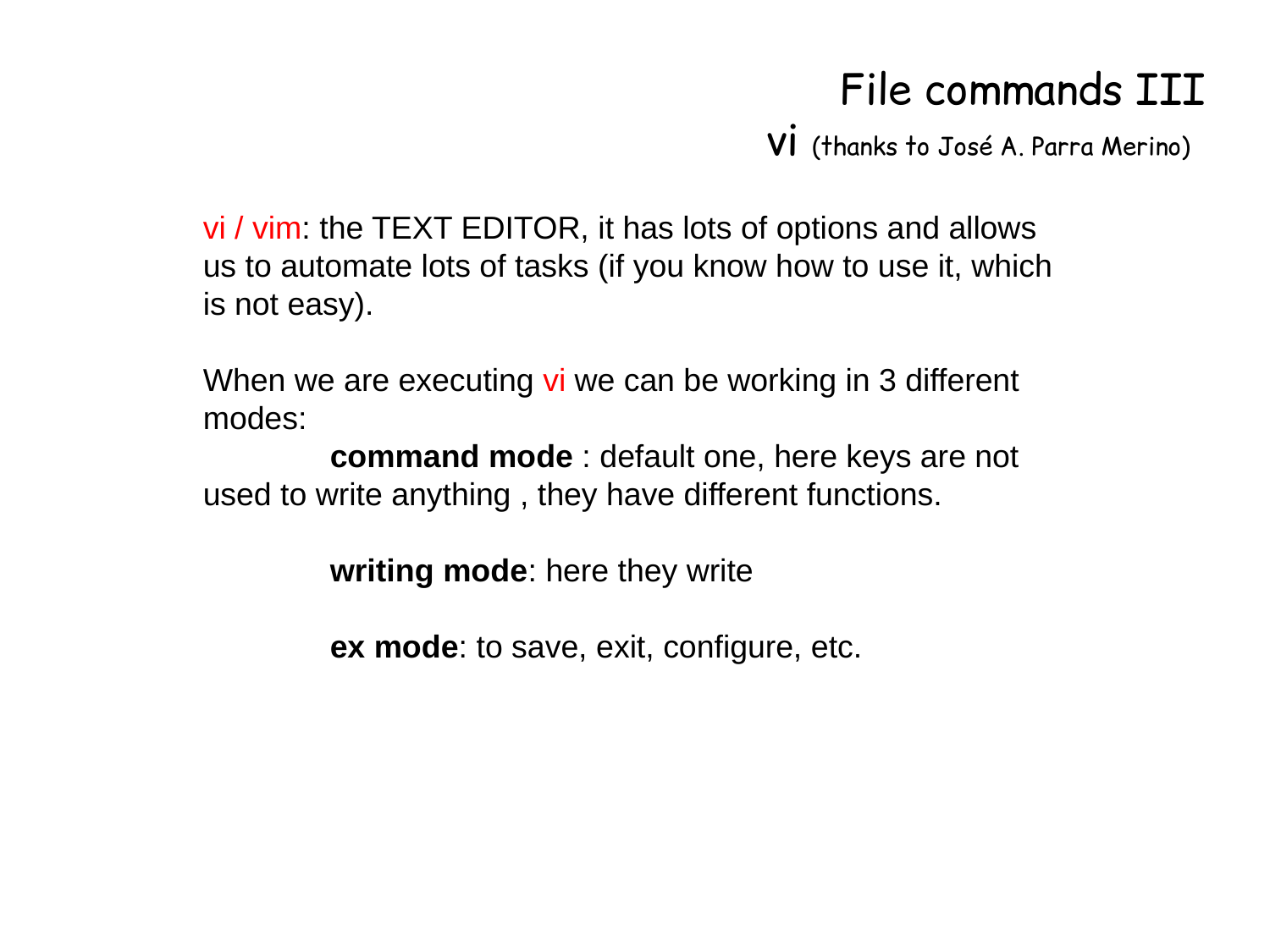

File commands III
vi (thanks to José A. Parra Merino)
vi / vim: the TEXT EDITOR, it has lots of options and allows us to automate lots of tasks (if you know how to use it, which is not easy).

When we are executing vi we can be working in 3 different modes:
	command mode : default one, here keys are not used to write anything , they have different functions.

	writing mode: here they write

	ex mode: to save, exit, configure, etc.